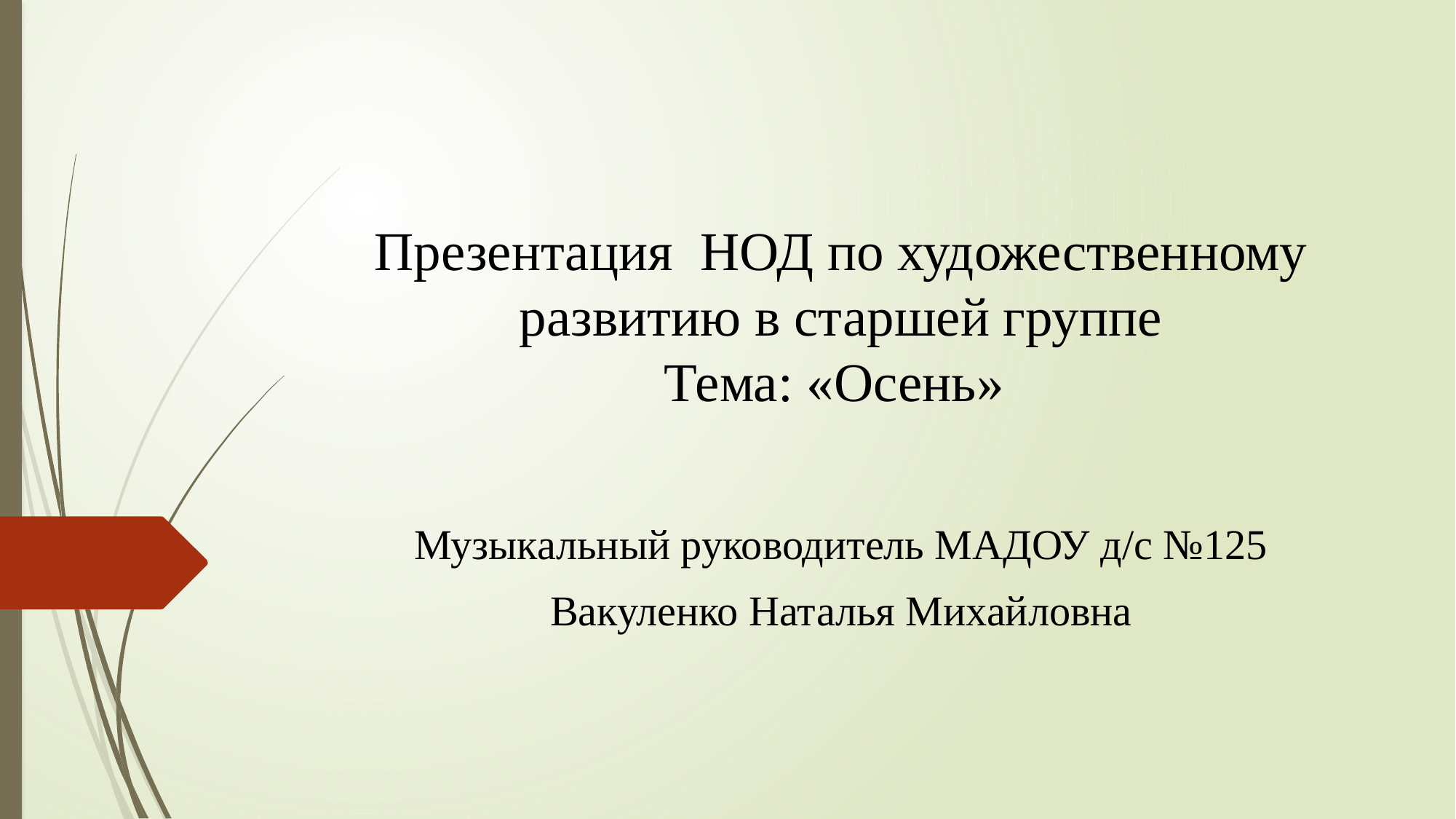

# Презентация  НОД по художественному развитию в старшей группе Тема: «Осень»
Музыкальный руководитель МАДОУ д/с №125
Вакуленко Наталья Михайловна